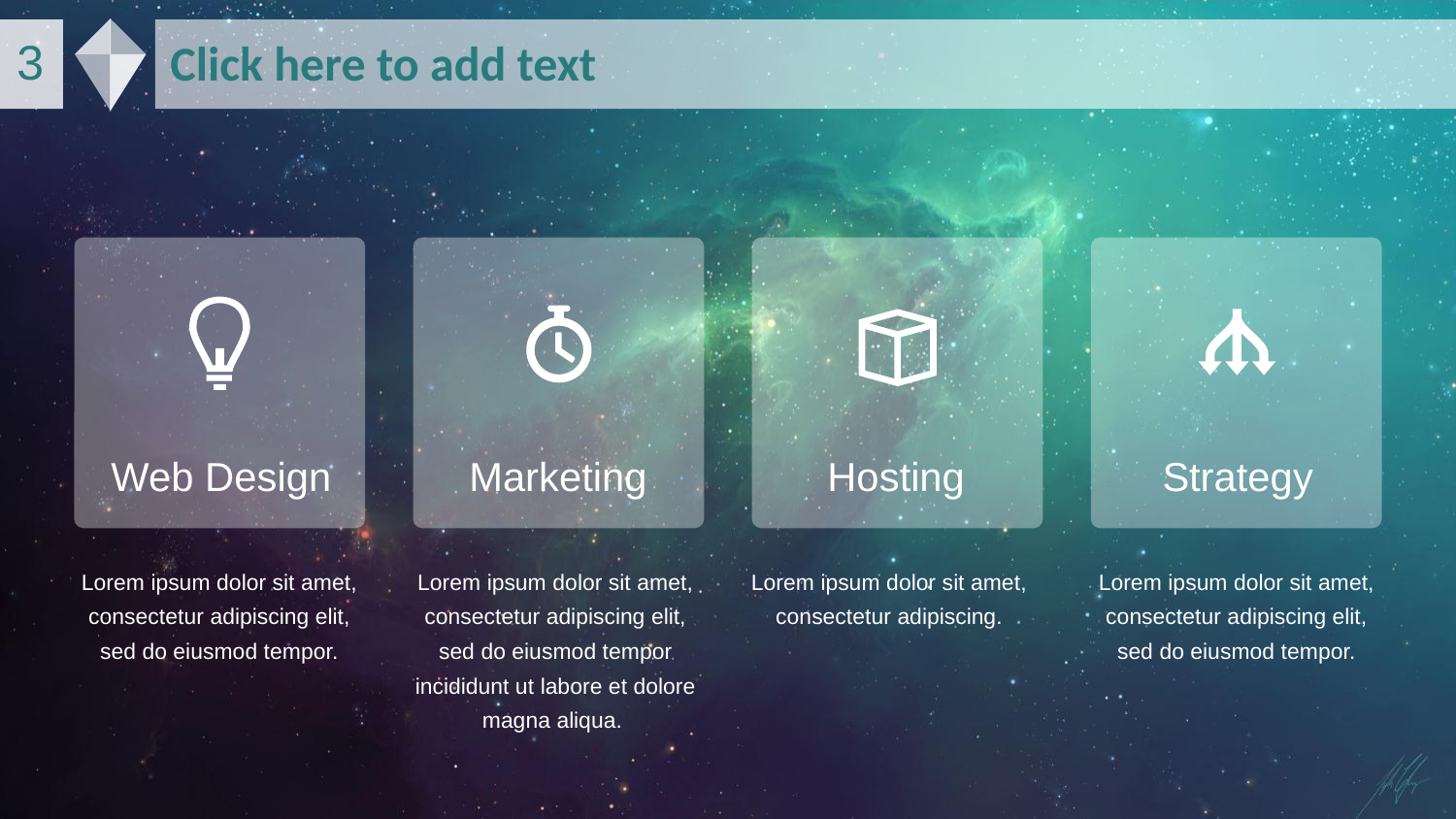

3
Click here to add text

Web Design

Marketing

Hosting

Strategy
Lorem ipsum dolor sit amet, consectetur adipiscing elit, sed do eiusmod tempor.
Lorem ipsum dolor sit amet, consectetur adipiscing elit, sed do eiusmod tempor incididunt ut labore et dolore magna aliqua.
Lorem ipsum dolor sit amet, consectetur adipiscing.
Lorem ipsum dolor sit amet, consectetur adipiscing elit, sed do eiusmod tempor.